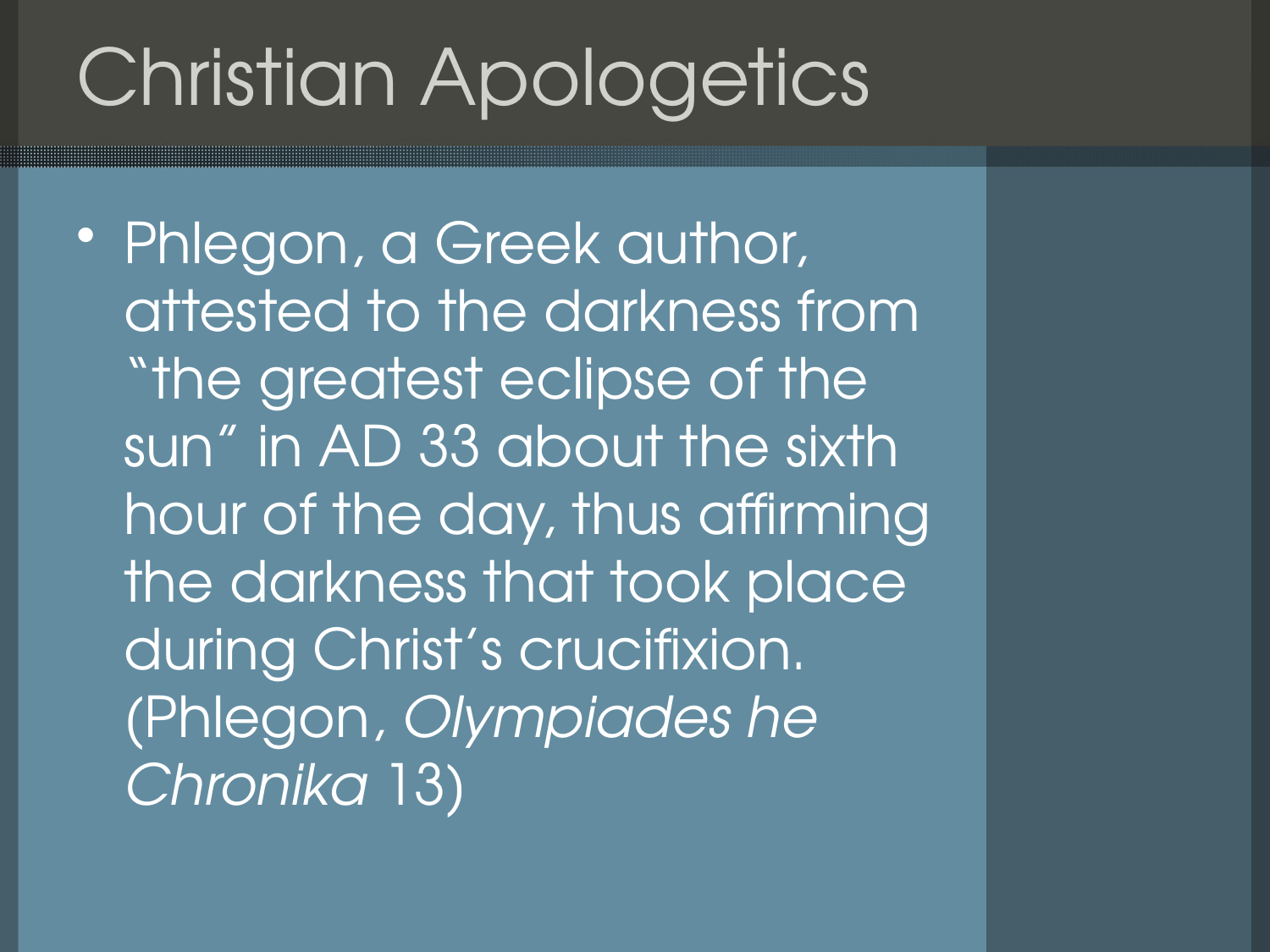

# Christian Apologetics
Phlegon, a Greek author, attested to the darkness from “the greatest eclipse of the sun” in AD 33 about the sixth hour of the day, thus affirming the darkness that took place during Christ’s crucifixion.  (Phlegon, Olympiades he Chronika 13)